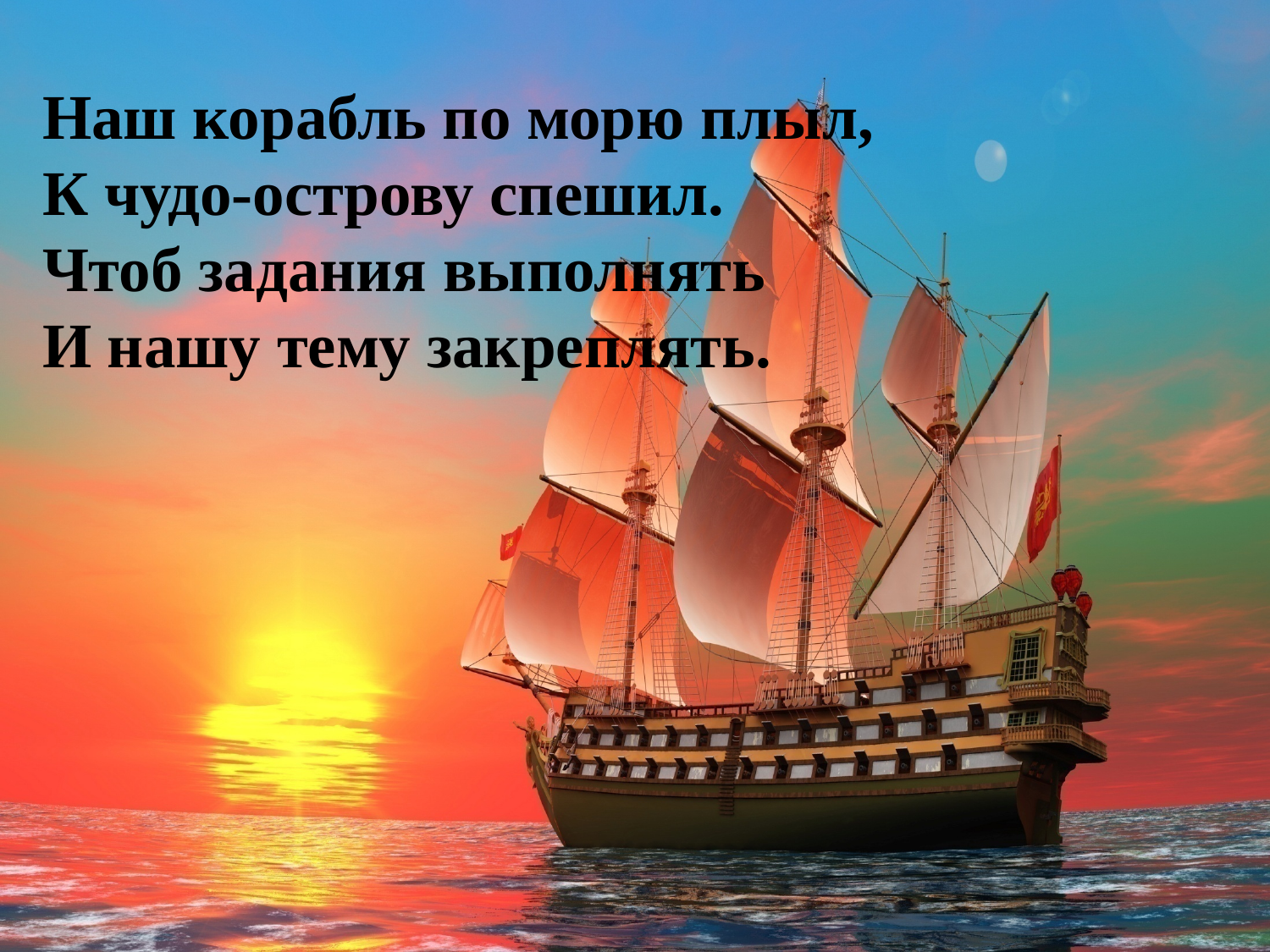

Наш корабль по морю плыл,
К чудо-острову спешил.
Чтоб задания выполнять
И нашу тему закреплять.